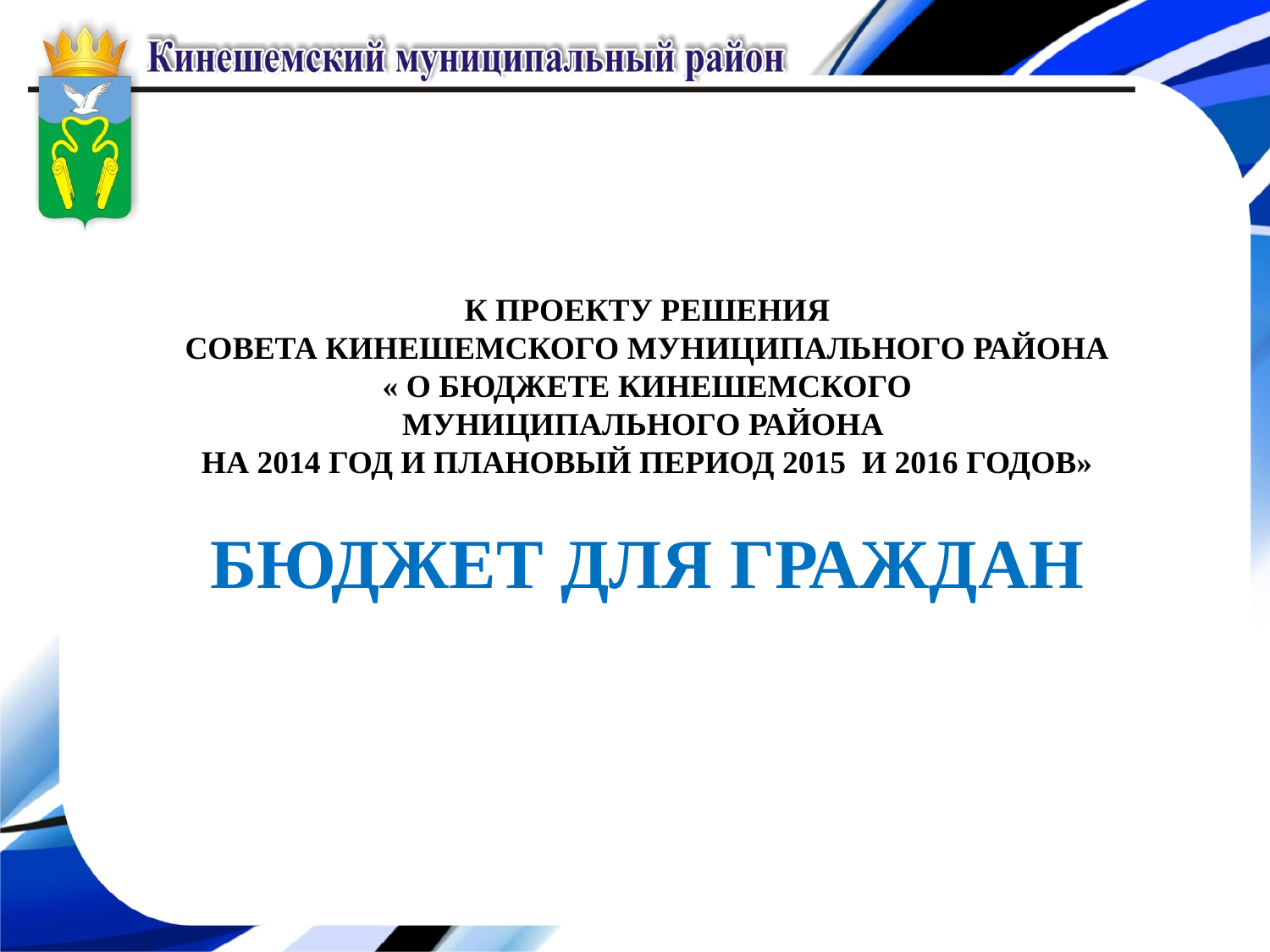

К ПРОЕКТУ РЕШЕНИЯ
СОВЕТА КИНЕШЕМСКОГО МУНИЦИПАЛЬНОГО РАЙОНА
« О БЮДЖЕТЕ КИНЕШЕМСКОГО
МУНИЦИПАЛЬНОГО РАЙОНА
НА 2014 ГОД И ПЛАНОВЫЙ ПЕРИОД 2015  И 2016 ГОДОВ»

БЮДЖЕТ ДЛЯ ГРАЖДАН